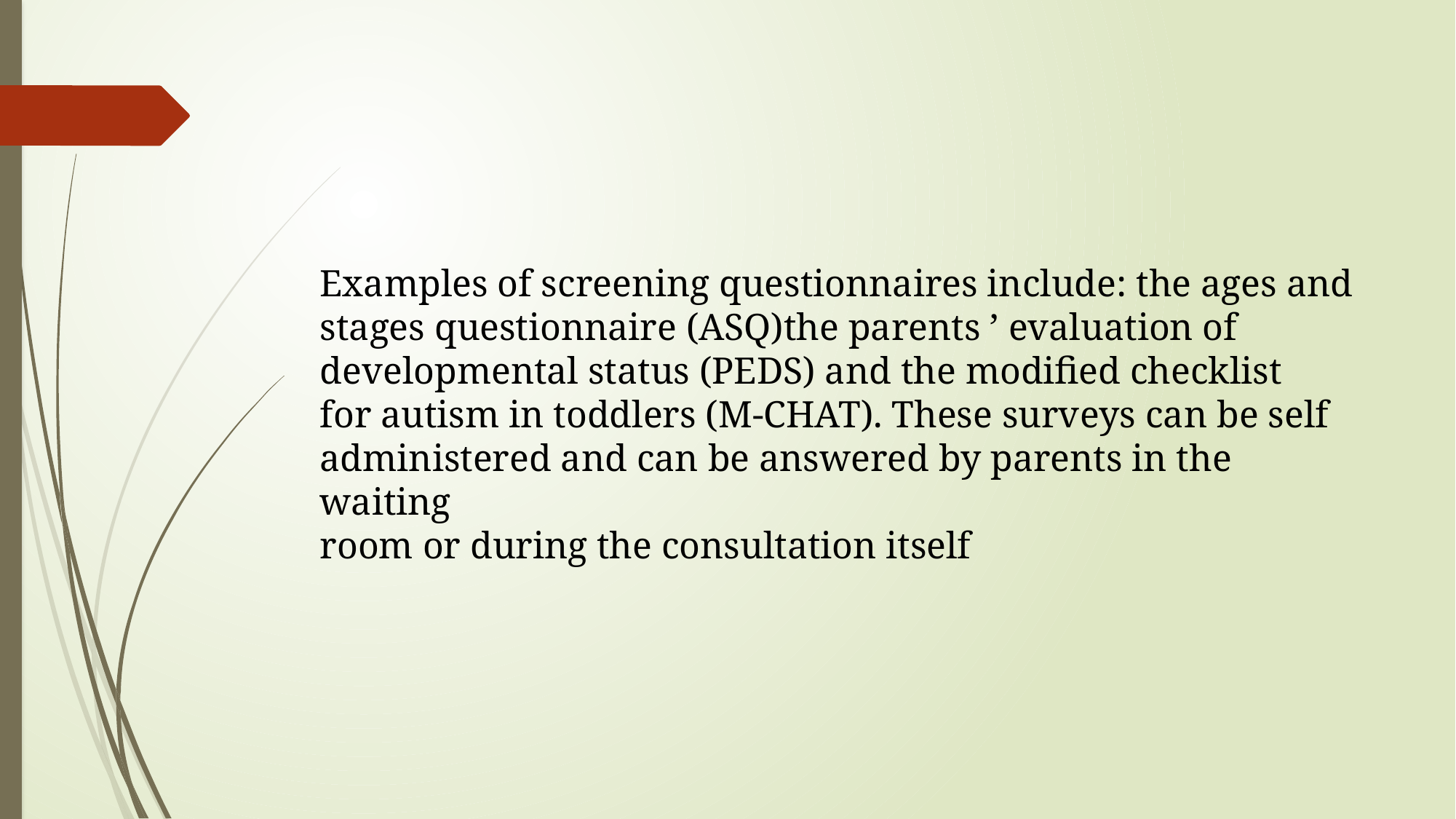

#
Examples of screening questionnaires include: the ages and
stages questionnaire (ASQ)the parents ’ evaluation of
developmental status (PEDS) and the modified checklist
for autism in toddlers (M-CHAT). These surveys can be self
administered and can be answered by parents in the waiting
room or during the consultation itself